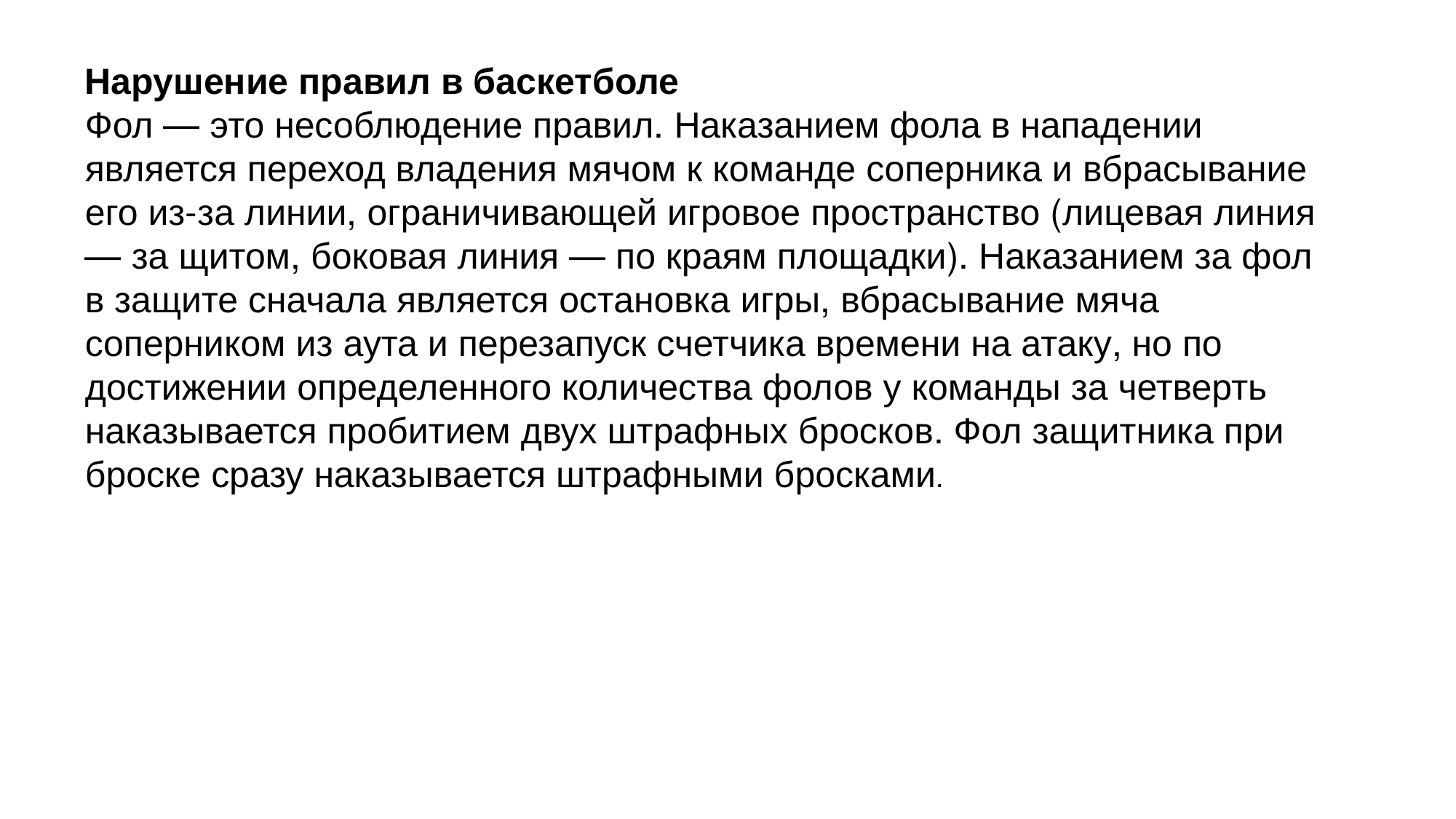

Нарушение правил в баскетболе
Фол — это несоблюдение правил. Наказанием фола в нападении является переход владения мячом к команде соперника и вбрасывание его из-за линии, ограничивающей игровое пространство (лицевая линия — за щитом, боковая линия — по краям площадки). Наказанием за фол в защите сначала является остановка игры, вбрасывание мяча соперником из аута и перезапуск счетчика времени на атаку, но по достижении определенного количества фолов у команды за четверть наказывается пробитием двух штрафных бросков. Фол защитника при броске сразу наказывается штрафными бросками.